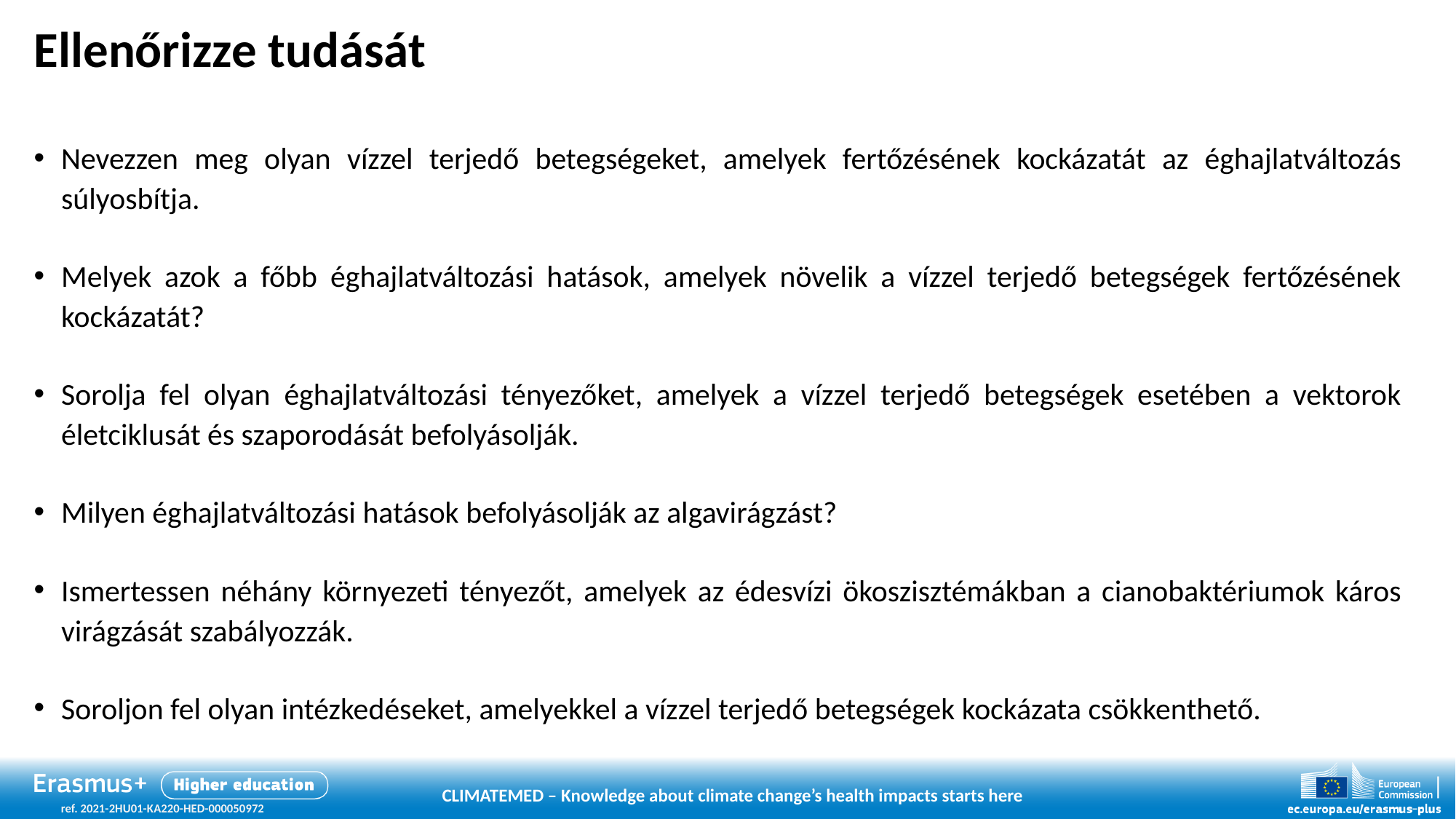

# Ellenőrizze tudását
Nevezzen meg olyan vízzel terjedő betegségeket, amelyek fertőzésének kockázatát az éghajlatváltozás súlyosbítja.
Melyek azok a főbb éghajlatváltozási hatások, amelyek növelik a vízzel terjedő betegségek fertőzésének kockázatát?
Sorolja fel olyan éghajlatváltozási tényezőket, amelyek a vízzel terjedő betegségek esetében a vektorok életciklusát és szaporodását befolyásolják.
Milyen éghajlatváltozási hatások befolyásolják az algavirágzást?
Ismertessen néhány környezeti tényezőt, amelyek az édesvízi ökoszisztémákban a cianobaktériumok káros virágzását szabályozzák.
Soroljon fel olyan intézkedéseket, amelyekkel a vízzel terjedő betegségek kockázata csökkenthető.